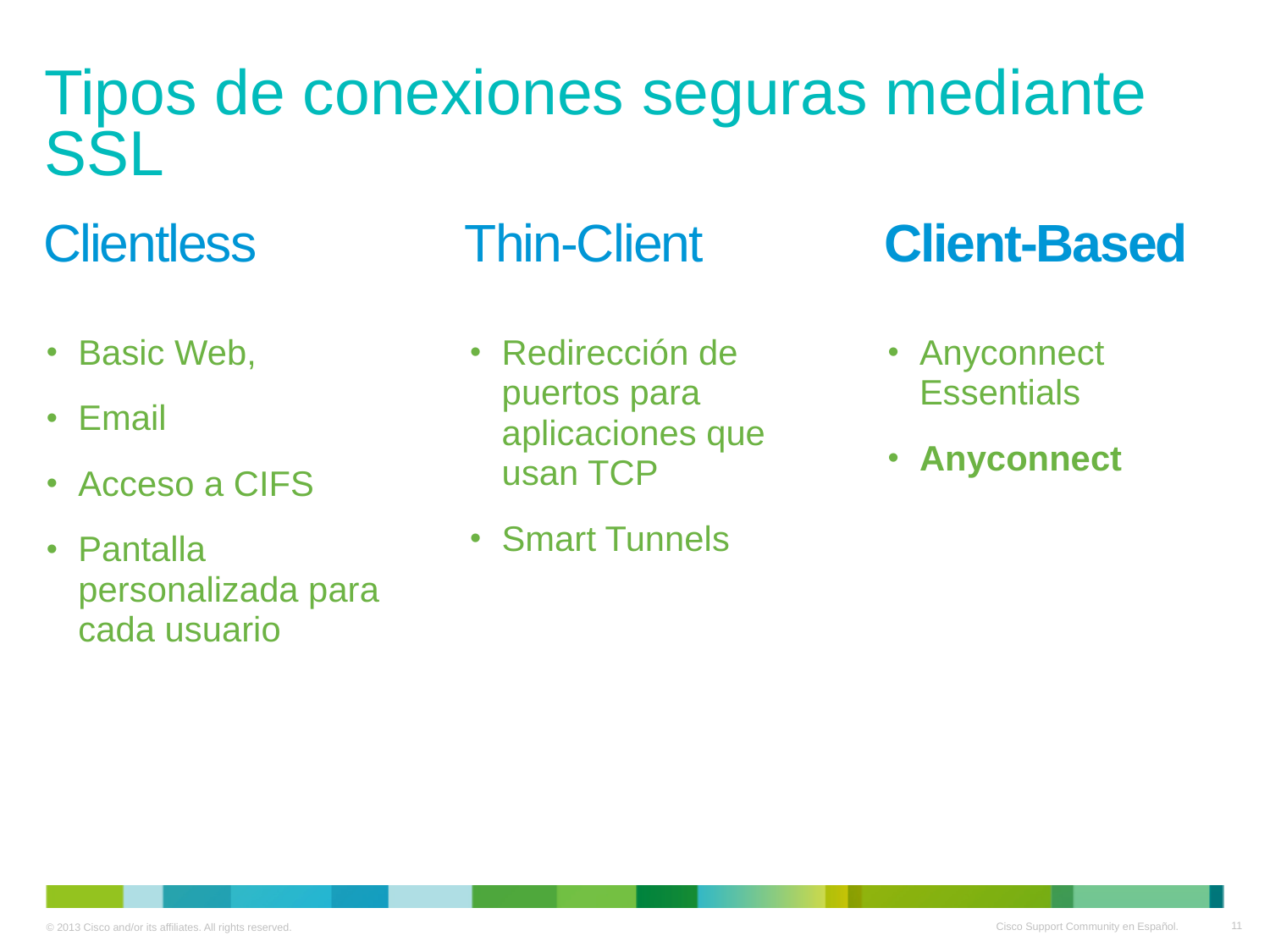

Tipos de conexiones seguras mediante SSL
Clientless
Thin-Client
Client-Based
Basic Web,
Email
Acceso a CIFS
Pantalla personalizada para cada usuario
Redirección de puertos para aplicaciones que usan TCP
Smart Tunnels
Anyconnect Essentials
Anyconnect